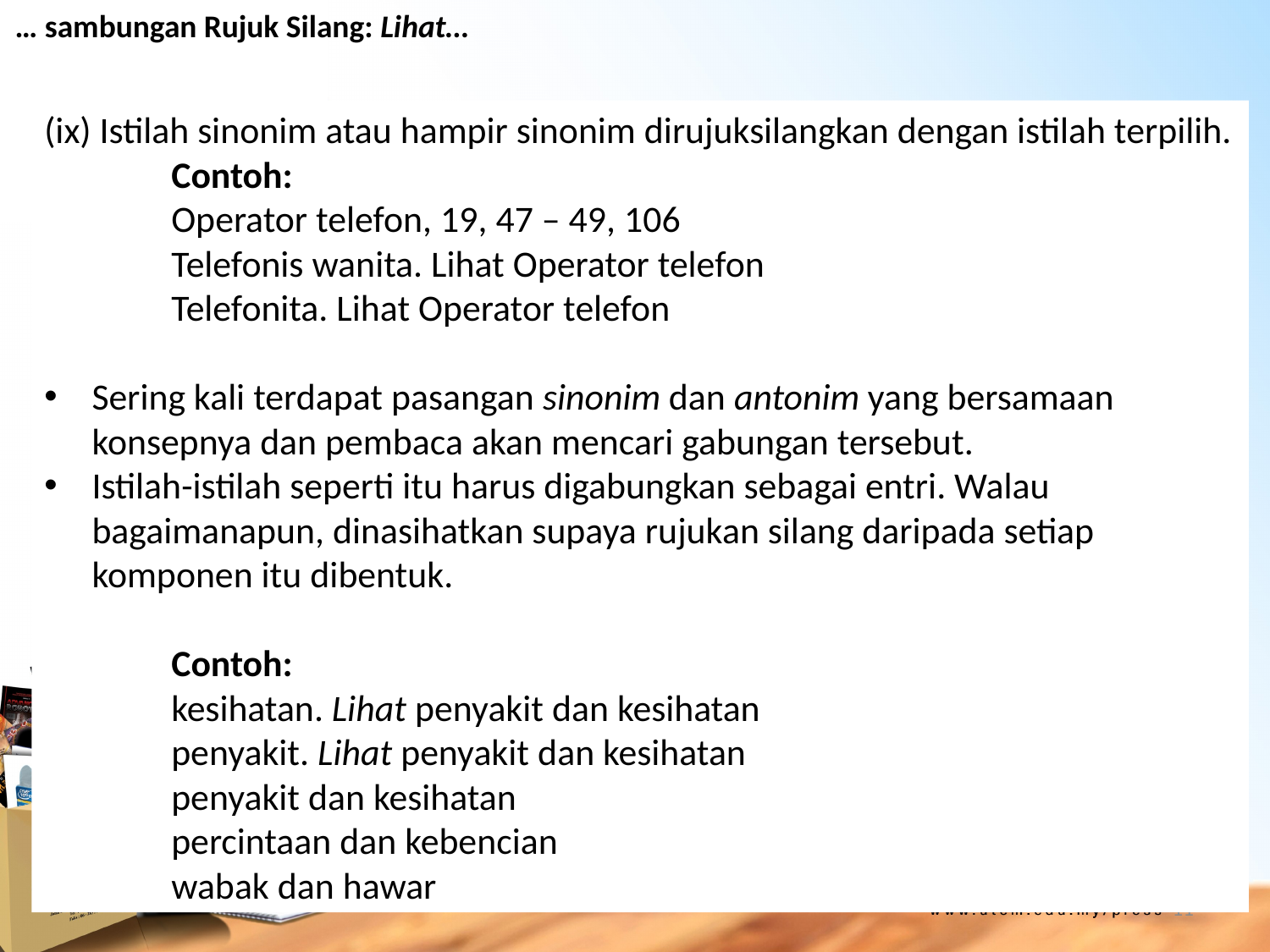

… sambungan Rujuk Silang: Lihat…
(ix) Istilah sinonim atau hampir sinonim dirujuksilangkan dengan istilah terpilih.
	Contoh:
	Operator telefon, 19, 47 – 49, 106
	Telefonis wanita. Lihat Operator telefon
	Telefonita. Lihat Operator telefon

Sering kali terdapat pasangan sinonim dan antonim yang bersamaan konsepnya dan pembaca akan mencari gabungan tersebut.
Istilah-istilah seperti itu harus digabungkan sebagai entri. Walau bagaimanapun, dinasihatkan supaya rujukan silang daripada setiap komponen itu dibentuk.

	Contoh:
	kesihatan. Lihat penyakit dan kesihatan
	penyakit. Lihat penyakit dan kesihatan
	penyakit dan kesihatan
	percintaan dan kebencian
	wabak dan hawar
11